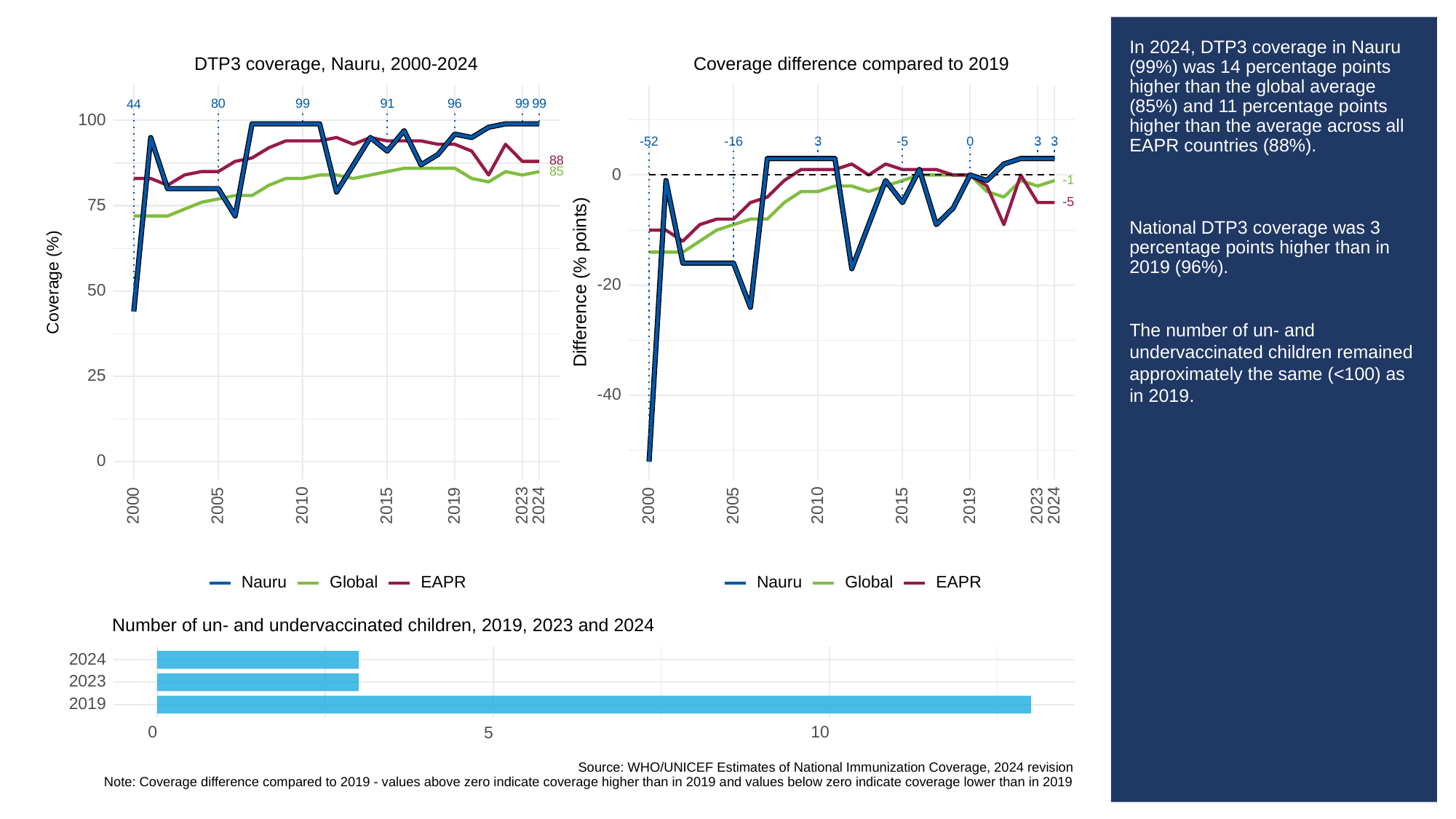

# In 2024, DTP3 coverage in Nauru (99%) was 14 percentage points higher than the global average (85%) and 11 percentage points higher than the average across all EAPR countries (88%).

National DTP3 coverage was 3 percentage points higher than in 2019 (96%).

The number of un- and undervaccinated children remained approximately the same (<100) as in 2019.

Coverage difference compared to 2019
DTP3 coverage, Nauru, 2000-2024

80
99
91
96
99
99
44

100

3
3
3
-52
-16
0
-5

88

85

0

-1
-5
75

Difference (% points)
Coverage (%)
-20
50

25

-40

0

2023
2023
2000
2005
2010
2015
2019
2024
2000
2005
2010
2015
2019
2024
Global
Global
Nauru
Nauru
EAPR
EAPR

Number of un- and undervaccinated children, 2019, 2023 and 2024

2024

2023

2019

0
10
5
Source: WHO/UNICEF Estimates of National Immunization Coverage, 2024 revision
Note: Coverage difference compared to 2019 - values above zero indicate coverage higher than in 2019 and values below zero indicate coverage lower than in 2019